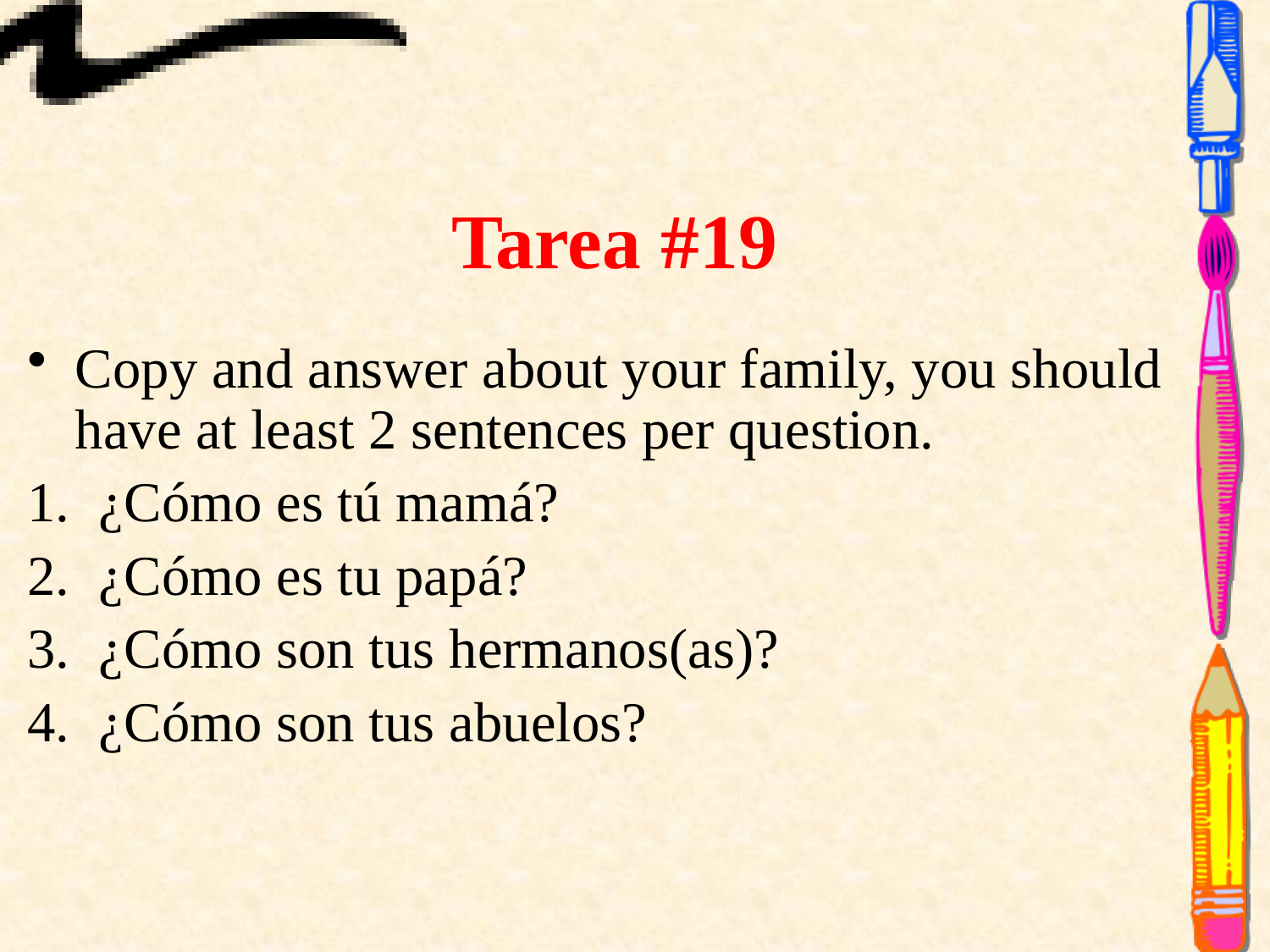

Copy and answer about your family, you should have at least 2 sentences per question.
¿Cómo es tú mamá?
¿Cómo es tu papá?
¿Cómo son tus hermanos(as)?
¿Cómo son tus abuelos?
Tarea #19